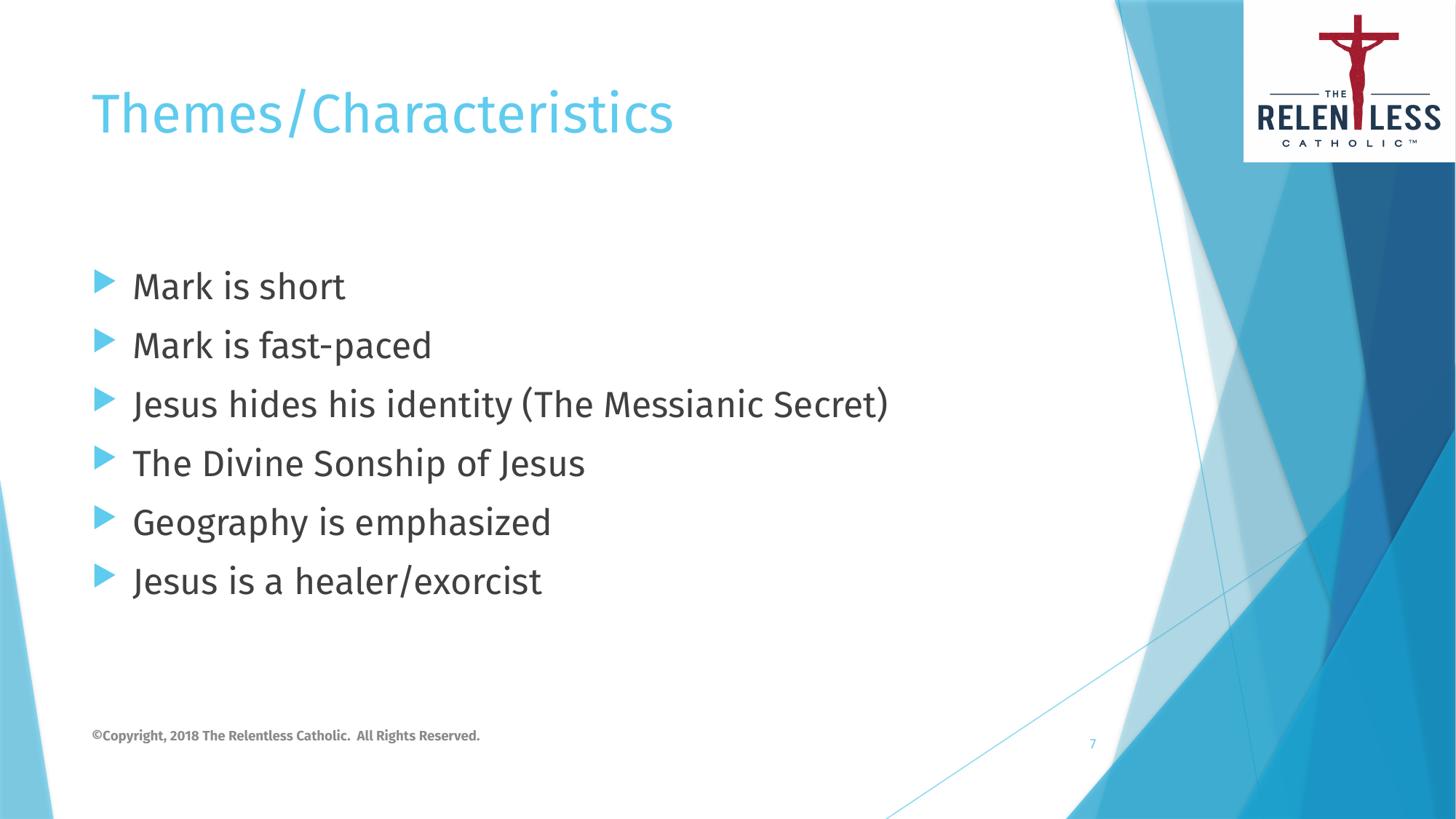

# Themes/Characteristics
Mark is short
Mark is fast-paced
Jesus hides his identity (The Messianic Secret)
The Divine Sonship of Jesus
Geography is emphasized
Jesus is a healer/exorcist
©Copyright, 2018 The Relentless Catholic.  All Rights Reserved.

7